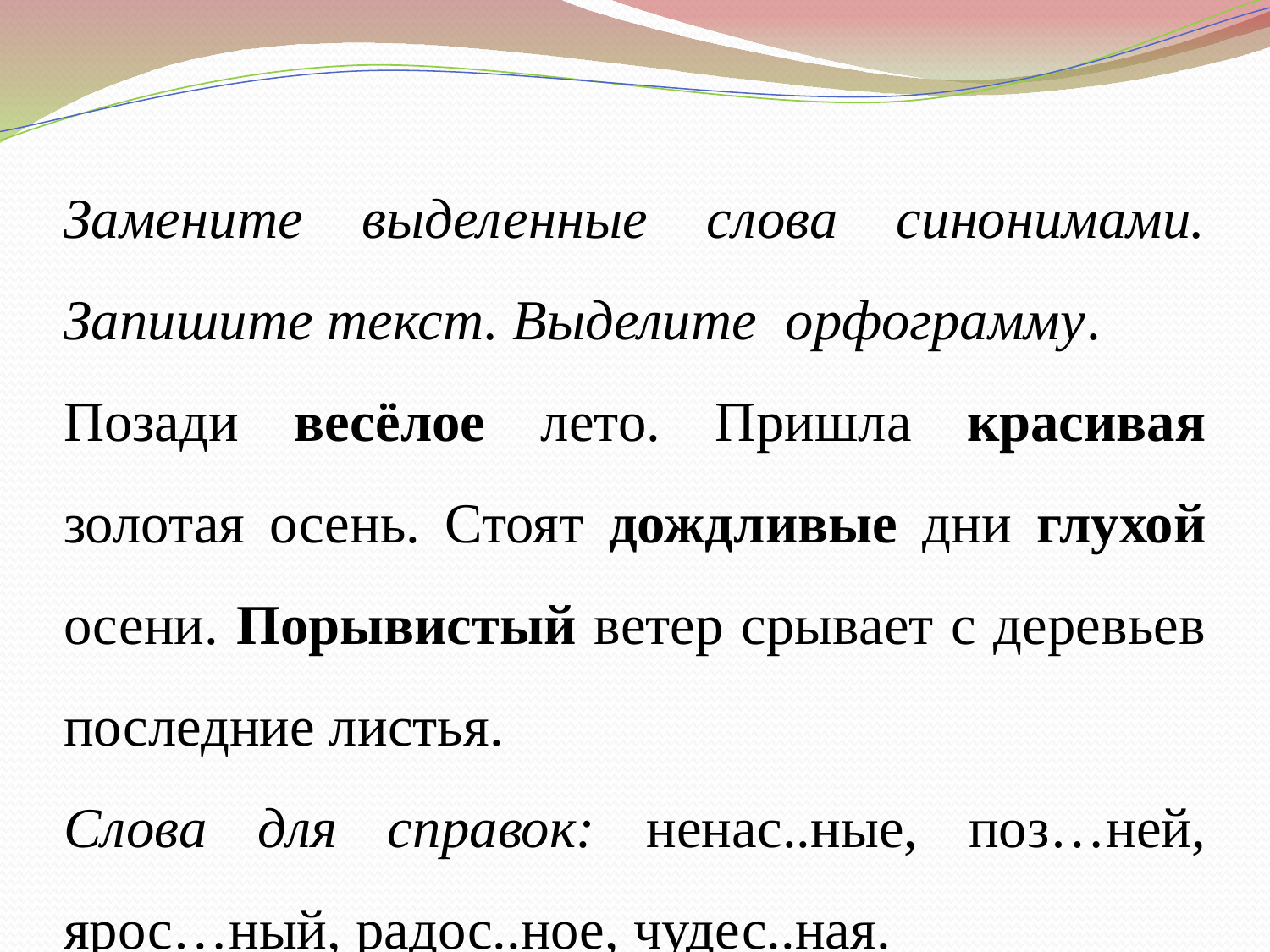

#
Замените выделенные слова синонимами. Запишите текст. Выделите  орфограмму.
Позади весёлое лето. Пришла красивая золотая осень. Стоят дождливые дни глухой осени. Порывистый ветер срывает с деревьев последние листья.
Слова для справок: ненас..ные, поз…ней, ярос…ный, радос..ное, чудес..ная.